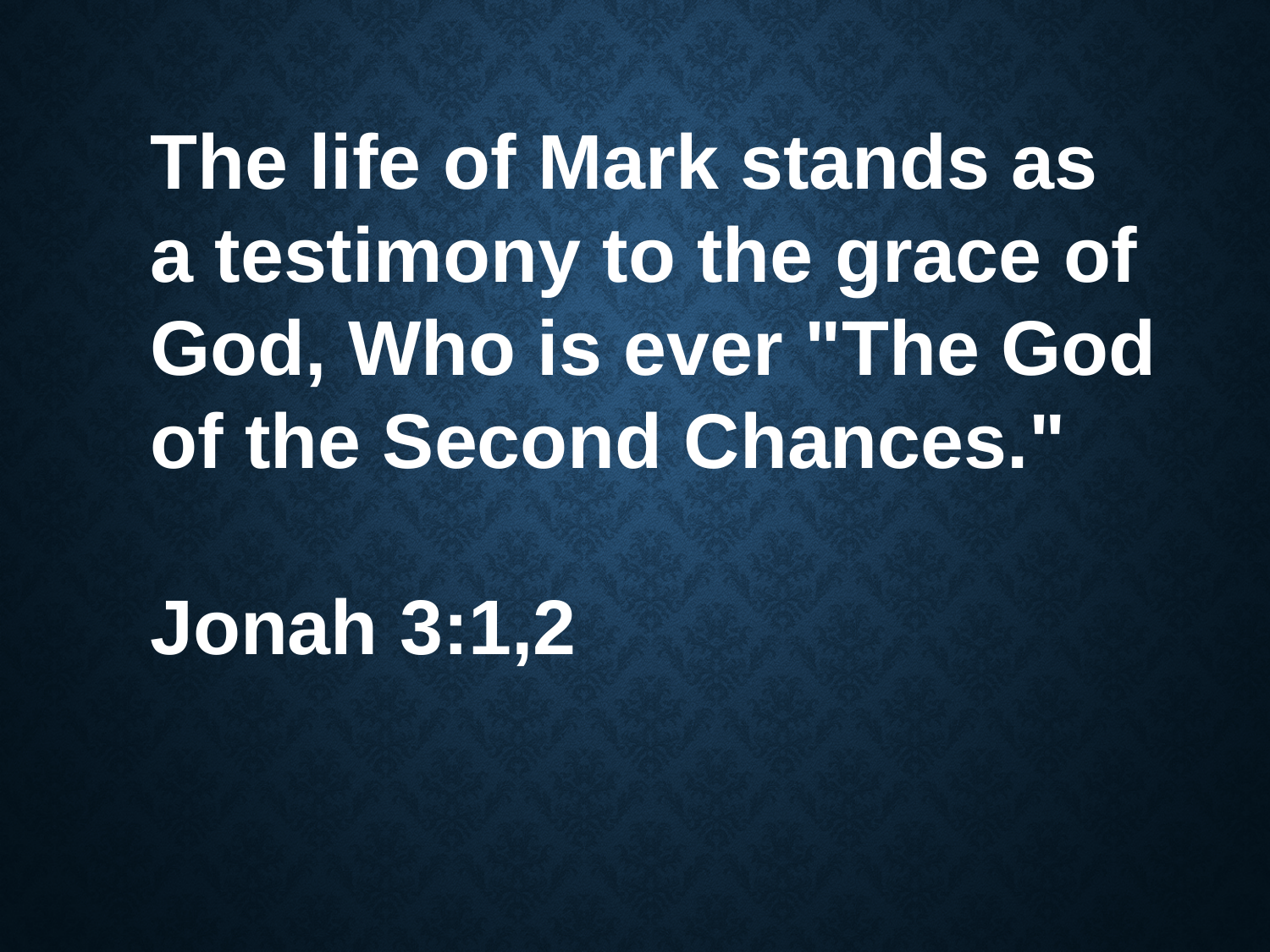

The life of Mark stands as a testimony to the grace of God, Who is ever "The God of the Second Chances."

Jonah 3:1,2